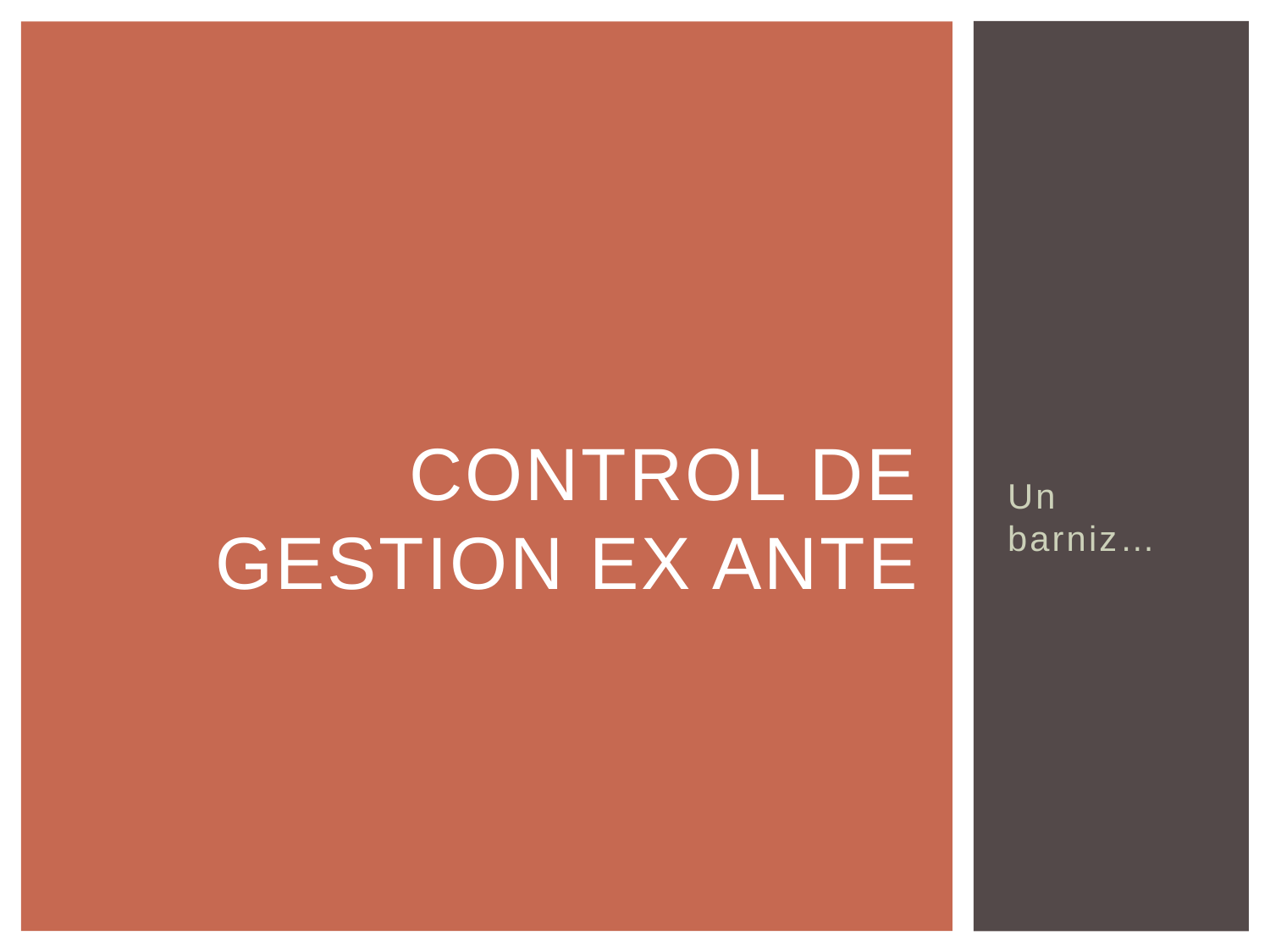

# Control de gestion ex ante
Un barniz…